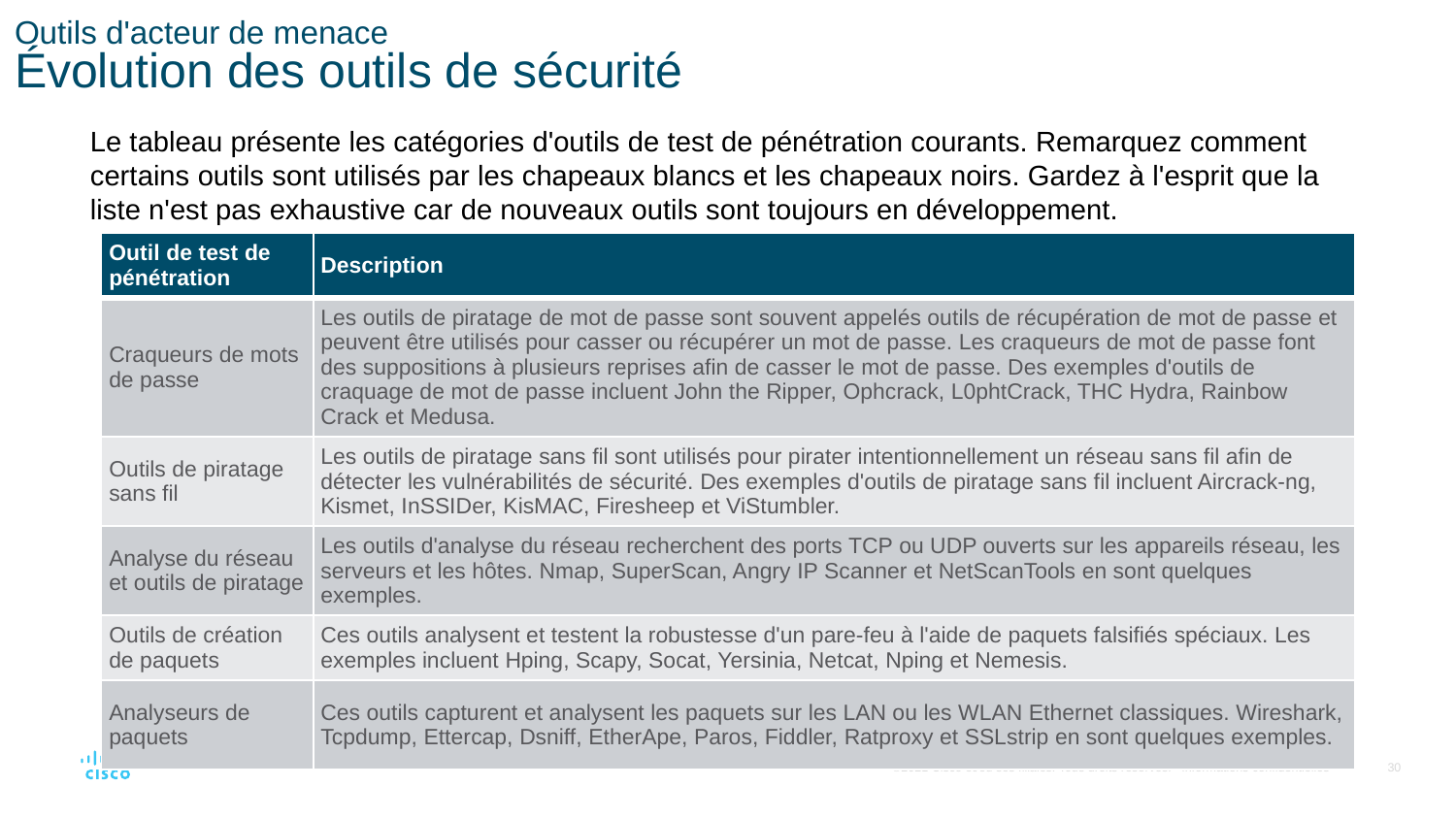

# Outils d'acteur de menace Évolution des outils de sécurité
Le tableau présente les catégories d'outils de test de pénétration courants. Remarquez comment certains outils sont utilisés par les chapeaux blancs et les chapeaux noirs. Gardez à l'esprit que la liste n'est pas exhaustive car de nouveaux outils sont toujours en développement.
| Outil de test de pénétration | Description |
| --- | --- |
| Craqueurs de mots de passe | Les outils de piratage de mot de passe sont souvent appelés outils de récupération de mot de passe et peuvent être utilisés pour casser ou récupérer un mot de passe. Les craqueurs de mot de passe font des suppositions à plusieurs reprises afin de casser le mot de passe. Des exemples d'outils de craquage de mot de passe incluent John the Ripper, Ophcrack, L0phtCrack, THC Hydra, Rainbow Crack et Medusa. |
| Outils de piratage sans fil | Les outils de piratage sans fil sont utilisés pour pirater intentionnellement un réseau sans fil afin de détecter les vulnérabilités de sécurité. Des exemples d'outils de piratage sans fil incluent Aircrack-ng, Kismet, InSSIDer, KisMAC, Firesheep et ViStumbler. |
| Analyse du réseau et outils de piratage | Les outils d'analyse du réseau recherchent des ports TCP ou UDP ouverts sur les appareils réseau, les serveurs et les hôtes. Nmap, SuperScan, Angry IP Scanner et NetScanTools en sont quelques exemples. |
| Outils de création de paquets | Ces outils analysent et testent la robustesse d'un pare-feu à l'aide de paquets falsifiés spéciaux. Les exemples incluent Hping, Scapy, Socat, Yersinia, Netcat, Nping et Nemesis. |
| Analyseurs de paquets | Ces outils capturent et analysent les paquets sur les LAN ou les WLAN Ethernet classiques. Wireshark, Tcpdump, Ettercap, Dsniff, EtherApe, Paros, Fiddler, Ratproxy et SSLstrip en sont quelques exemples. |